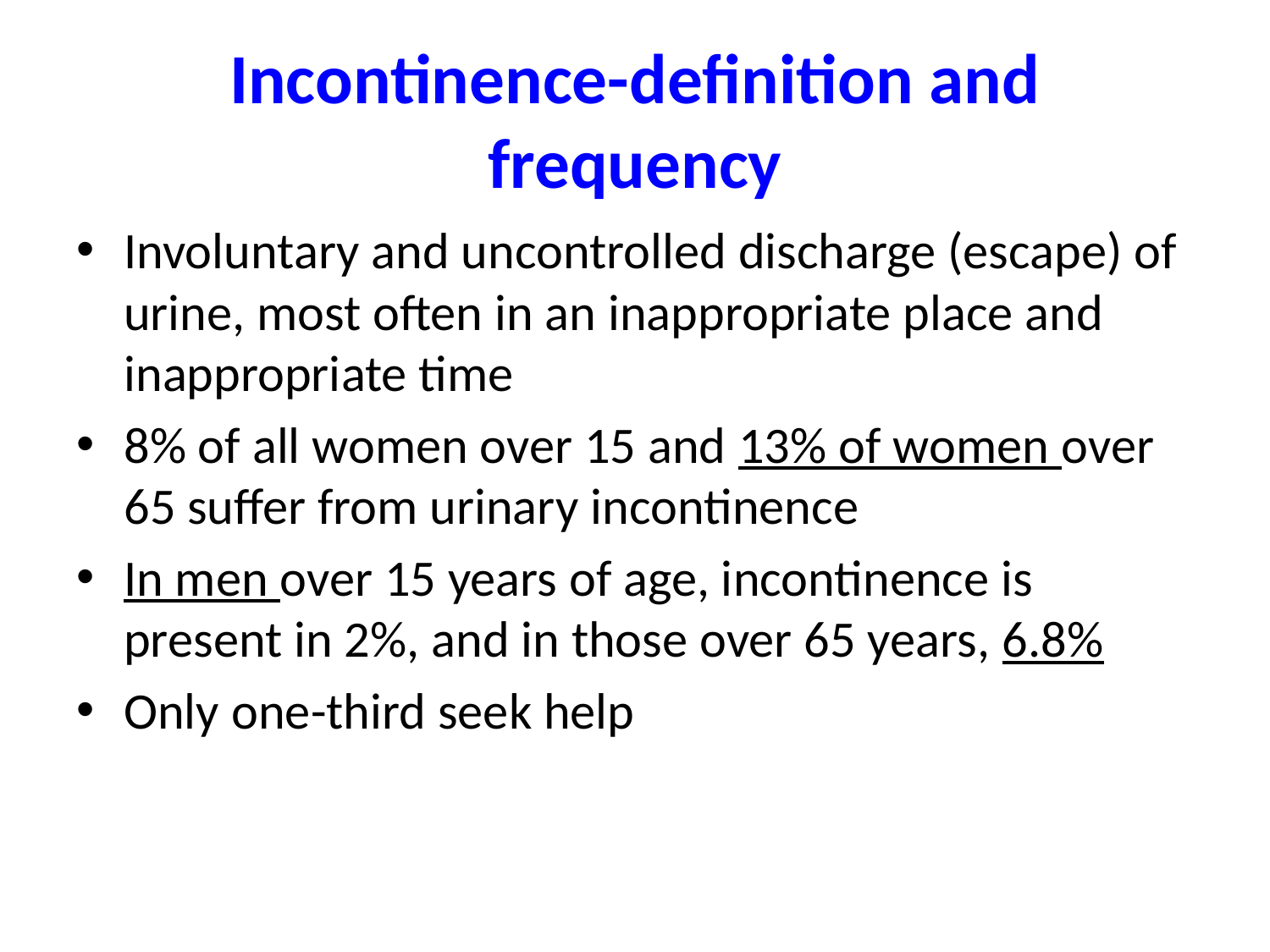

# Incontinence-definition and frequency
Involuntary and uncontrolled discharge (escape) of urine, most often in an inappropriate place and inappropriate time
8% of all women over 15 and 13% of women over 65 suffer from urinary incontinence
In men over 15 years of age, incontinence is present in 2%, and in those over 65 years, 6.8%
Only one-third seek help